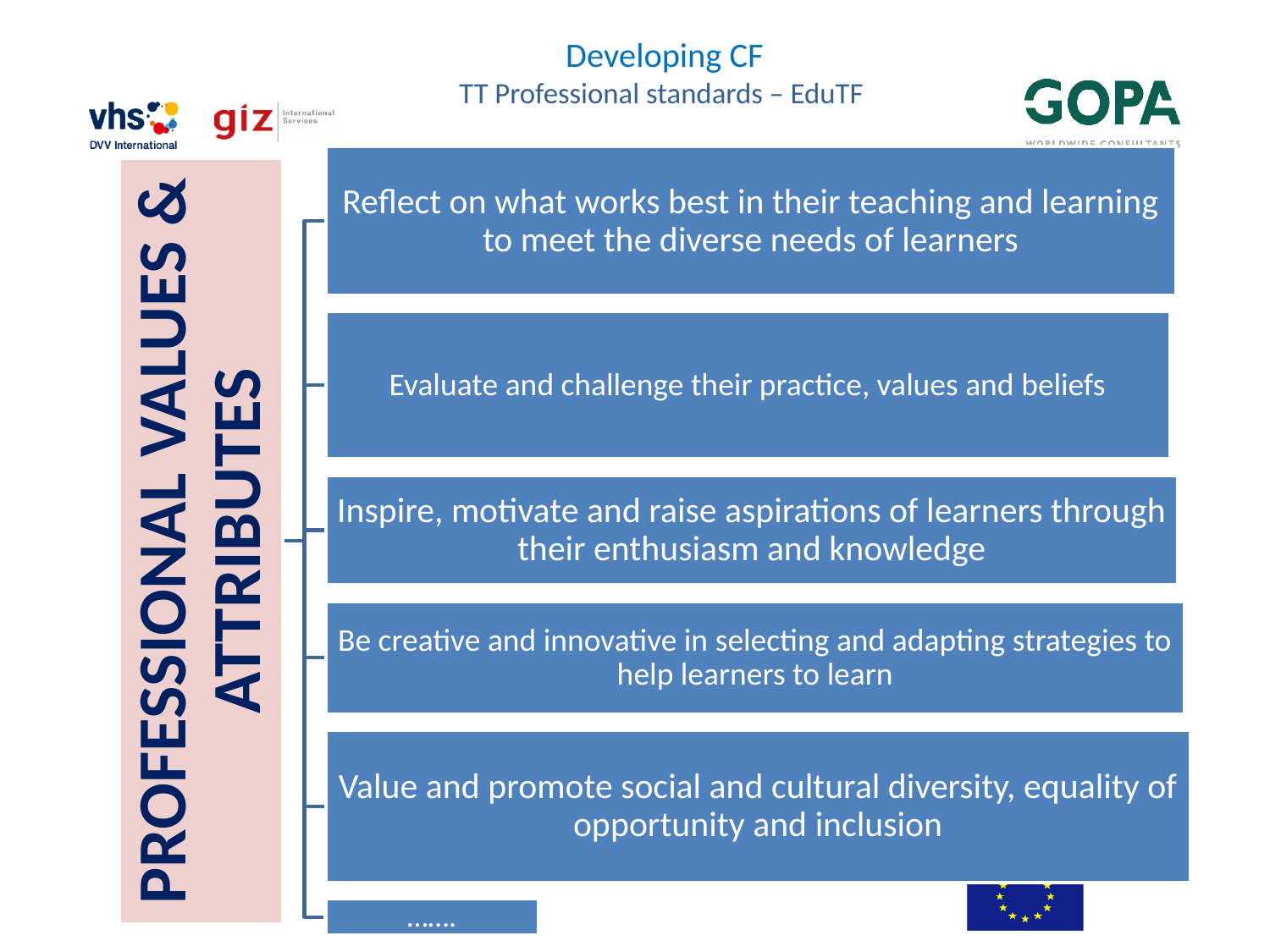

Developing CF
TT Professional standards – EduTF

PROFESSIONAL VALUES & ATTRIBUTES
Reflect on what works best in their teaching and learning to meet the diverse needs of learners
Evaluate and challenge their practice, values and beliefs
Inspire, motivate and raise aspirations of learners through their enthusiasm and knowledge
Be creative and innovative in selecting and adapting strategies to help learners to learn
Value and promote social and cultural diversity, equality of opportunity and inclusion
…….